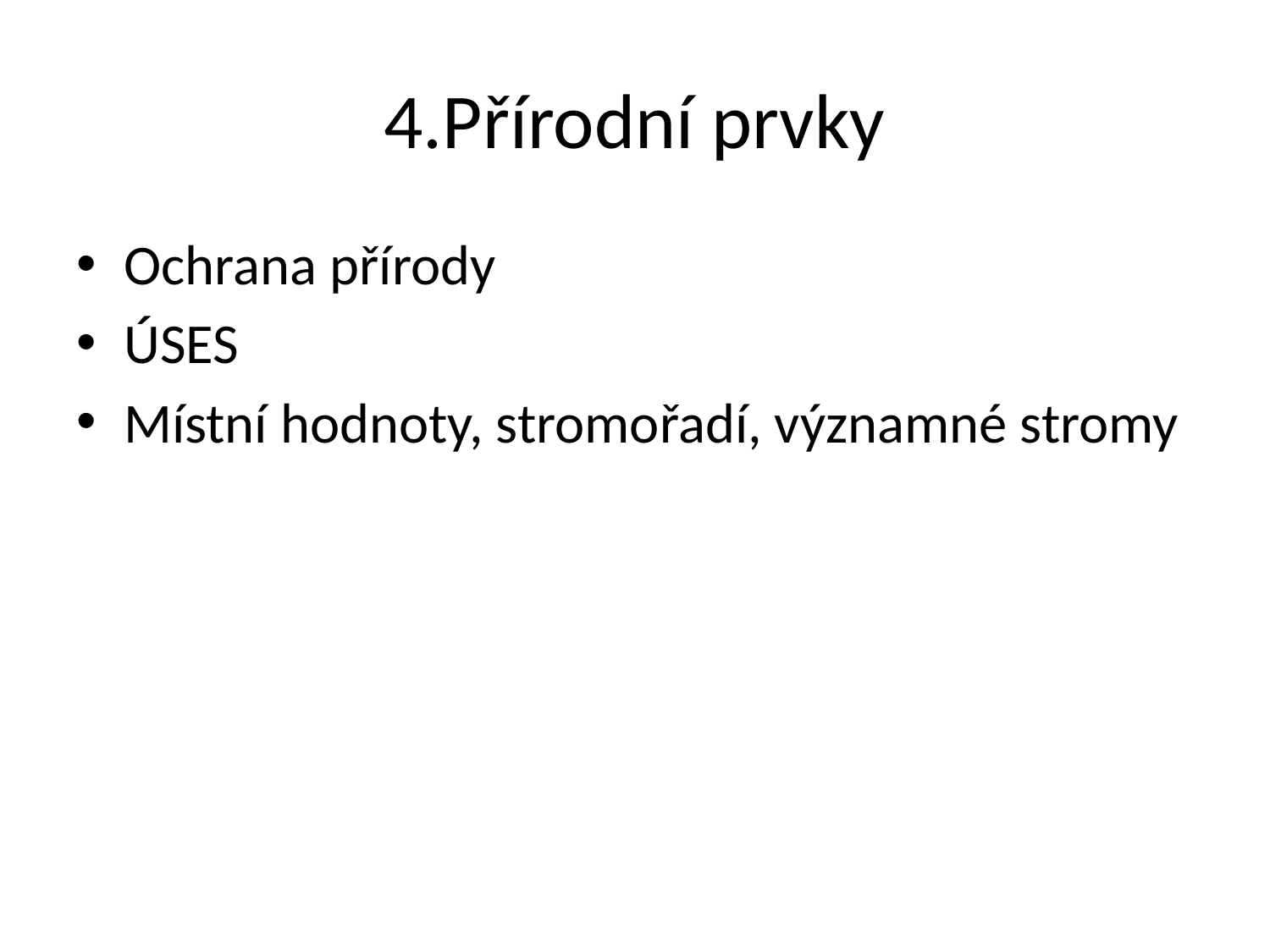

# 4.Přírodní prvky
Ochrana přírody
ÚSES
Místní hodnoty, stromořadí, významné stromy